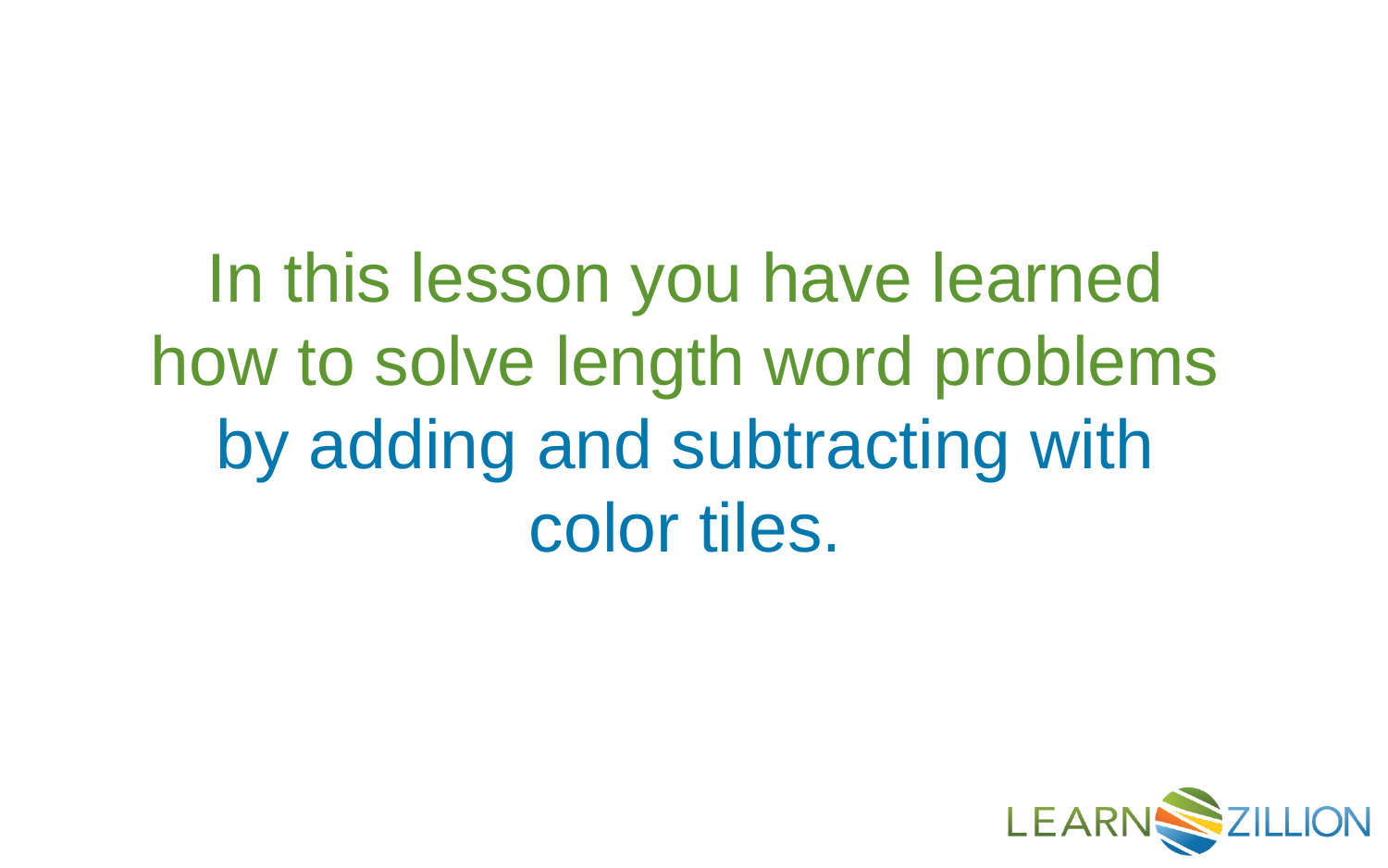

In this lesson you have learned how to solve length word problems by adding and subtracting with color tiles.